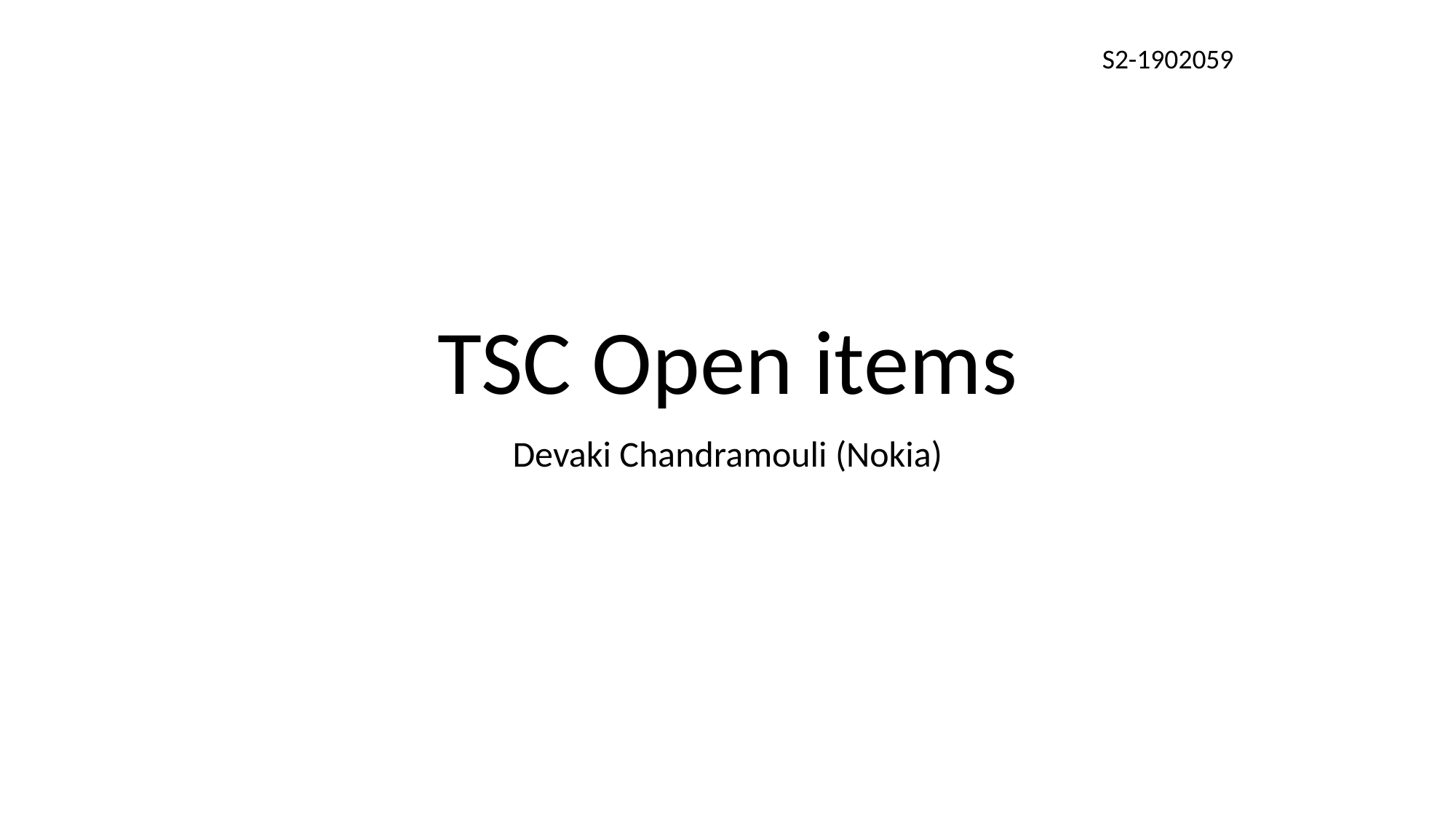

S2-1902059
# TSC Open items
Devaki Chandramouli (Nokia)